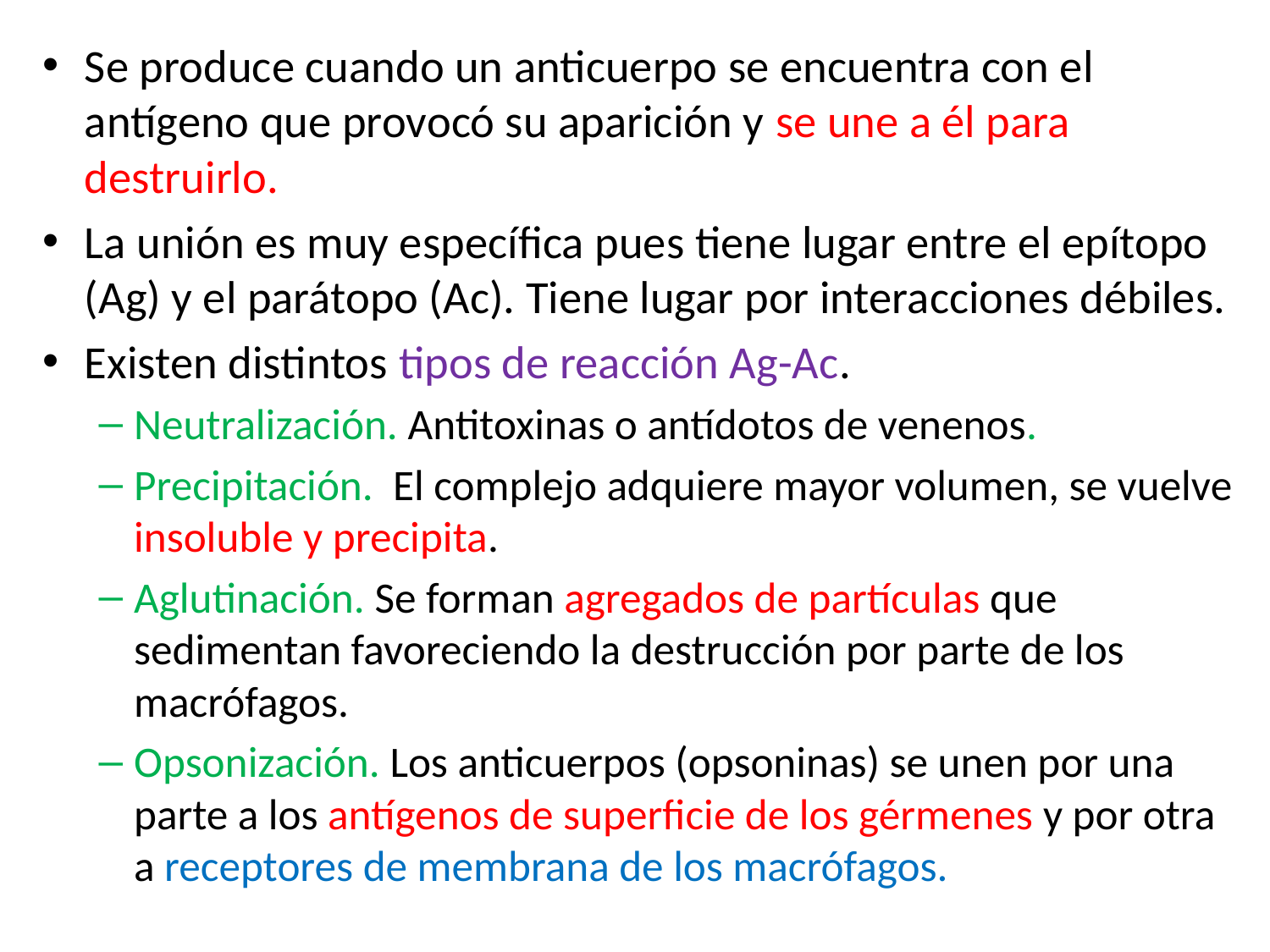

Se produce cuando un anticuerpo se encuentra con el antígeno que provocó su aparición y se une a él para destruirlo.
La unión es muy específica pues tiene lugar entre el epítopo (Ag) y el parátopo (Ac). Tiene lugar por interacciones débiles.
Existen distintos tipos de reacción Ag-Ac.
Neutralización. Antitoxinas o antídotos de venenos.
Precipitación.  El complejo adquiere mayor volumen, se vuelve insoluble y precipita.
Aglutinación. Se forman agregados de partículas que sedimentan favoreciendo la destrucción por parte de los macrófagos.
Opsonización. Los anticuerpos (opsoninas) se unen por una parte a los antígenos de superficie de los gérmenes y por otra a receptores de membrana de los macrófagos.

#